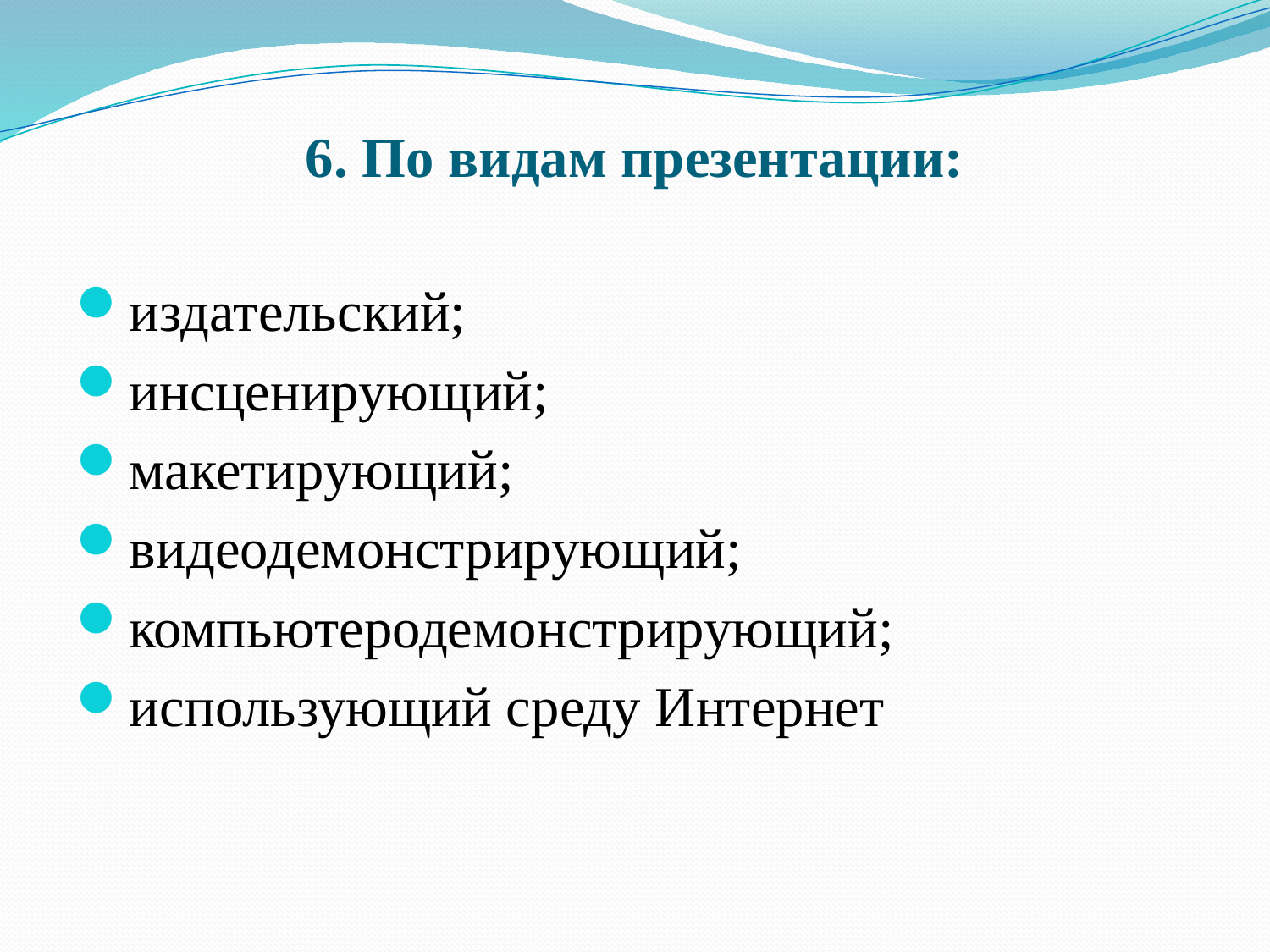

# 6. По видам презентации:
издательский;
инсценирующий;
макетирующий;
видеодемонстрирующий;
компьютеродемонстрирующий;
использующий среду Интернет